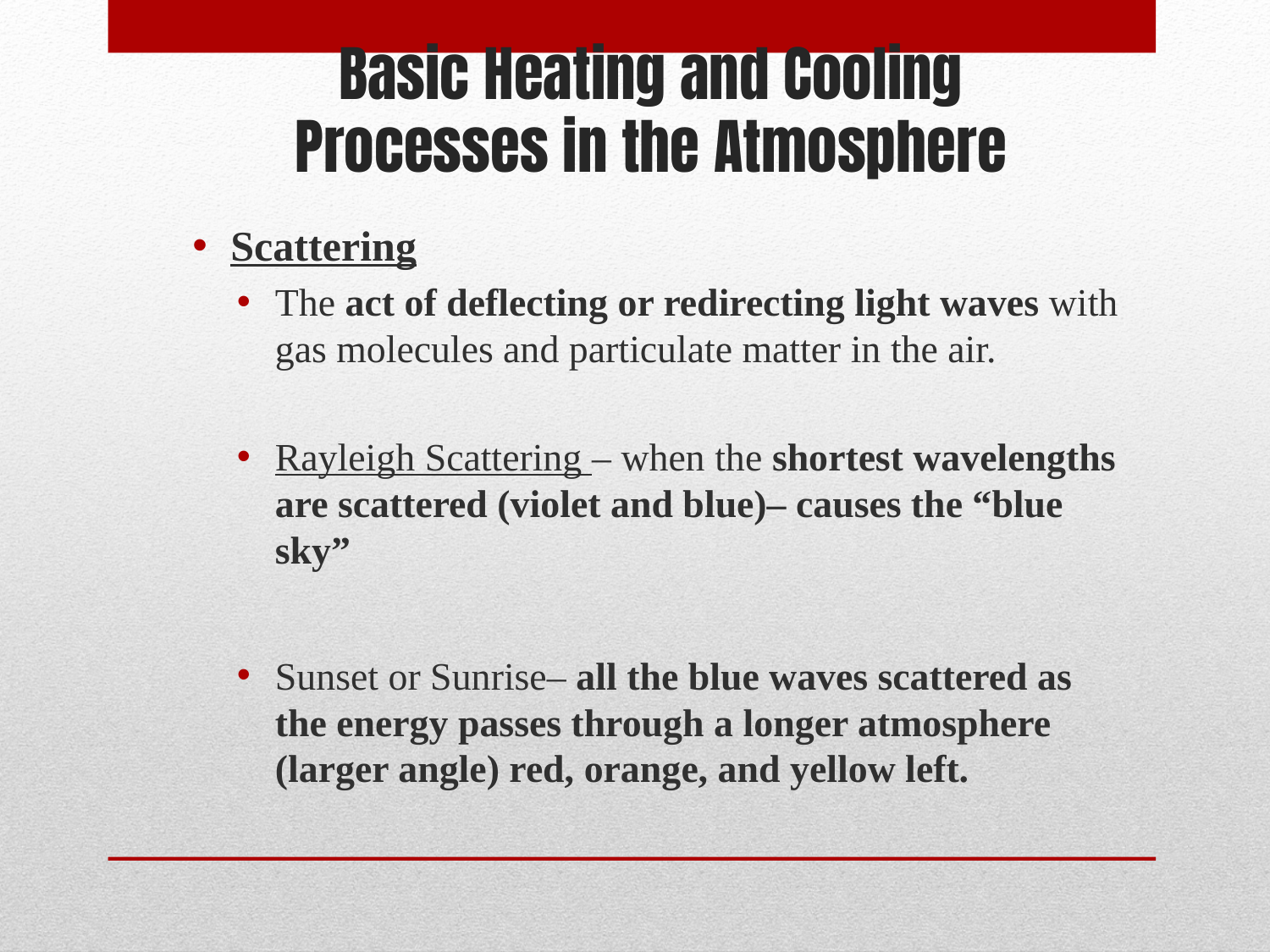

Basic Heating and Cooling Processes in the Atmosphere
Scattering
The act of deflecting or redirecting light waves with gas molecules and particulate matter in the air.

Rayleigh Scattering – when the shortest wavelengths are scattered (violet and blue)– causes the “blue sky”

Sunset or Sunrise– all the blue waves scattered as the energy passes through a longer atmosphere (larger angle) red, orange, and yellow left.